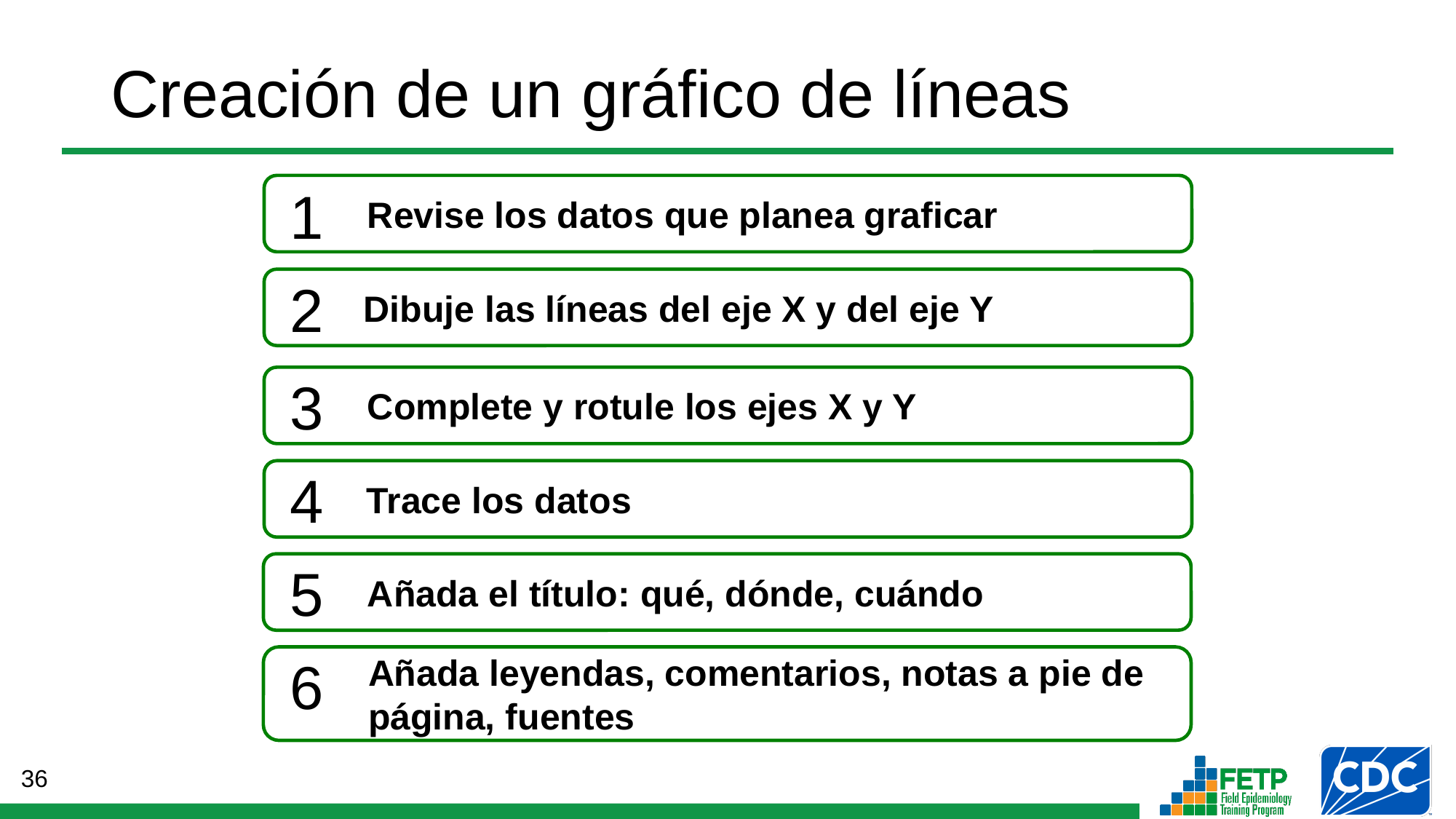

# Creación de un gráfico de líneas
1
Revise los datos que planea graficar
2
   Dibuje las líneas del eje X y del eje Y
3
Complete y rotule los ejes X y Y
4
Trace los datos
5
Añada el título: qué, dónde, cuándo
6
Añada leyendas, comentarios, notas a pie de página, fuentes